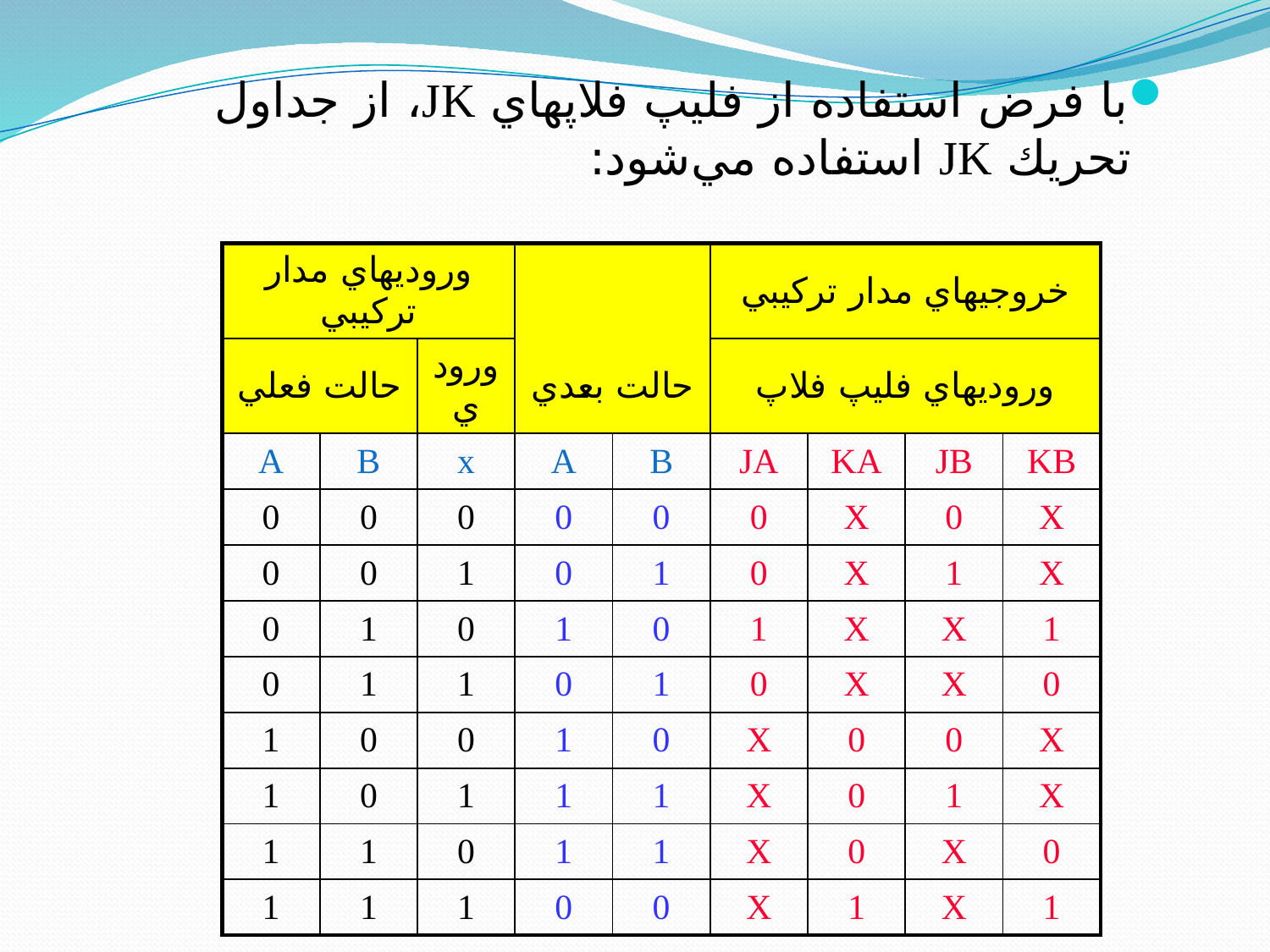

با فرض استفاده از فليپ فلاپهاي JK، از جداول تحريك JK استفاده مي‌شود:
| وروديهاي مدار تركيبي |  |  |  |  | خروجيهاي مدار تركيبي |  |  |  |
| --- | --- | --- | --- | --- | --- | --- | --- | --- |
| حالت فعلي |  | ورودي | حالت بعدي |  | وروديهاي فليپ فلاپ |  |  |  |
| A | B | x | A | B | JA | KA | JB | KB |
| 0 | 0 | 0 | 0 | 0 | 0 | X | 0 | X |
| 0 | 0 | 1 | 0 | 1 | 0 | X | 1 | X |
| 0 | 1 | 0 | 1 | 0 | 1 | X | X | 1 |
| 0 | 1 | 1 | 0 | 1 | 0 | X | X | 0 |
| 1 | 0 | 0 | 1 | 0 | X | 0 | 0 | X |
| 1 | 0 | 1 | 1 | 1 | X | 0 | 1 | X |
| 1 | 1 | 0 | 1 | 1 | X | 0 | X | 0 |
| 1 | 1 | 1 | 0 | 0 | X | 1 | X | 1 |